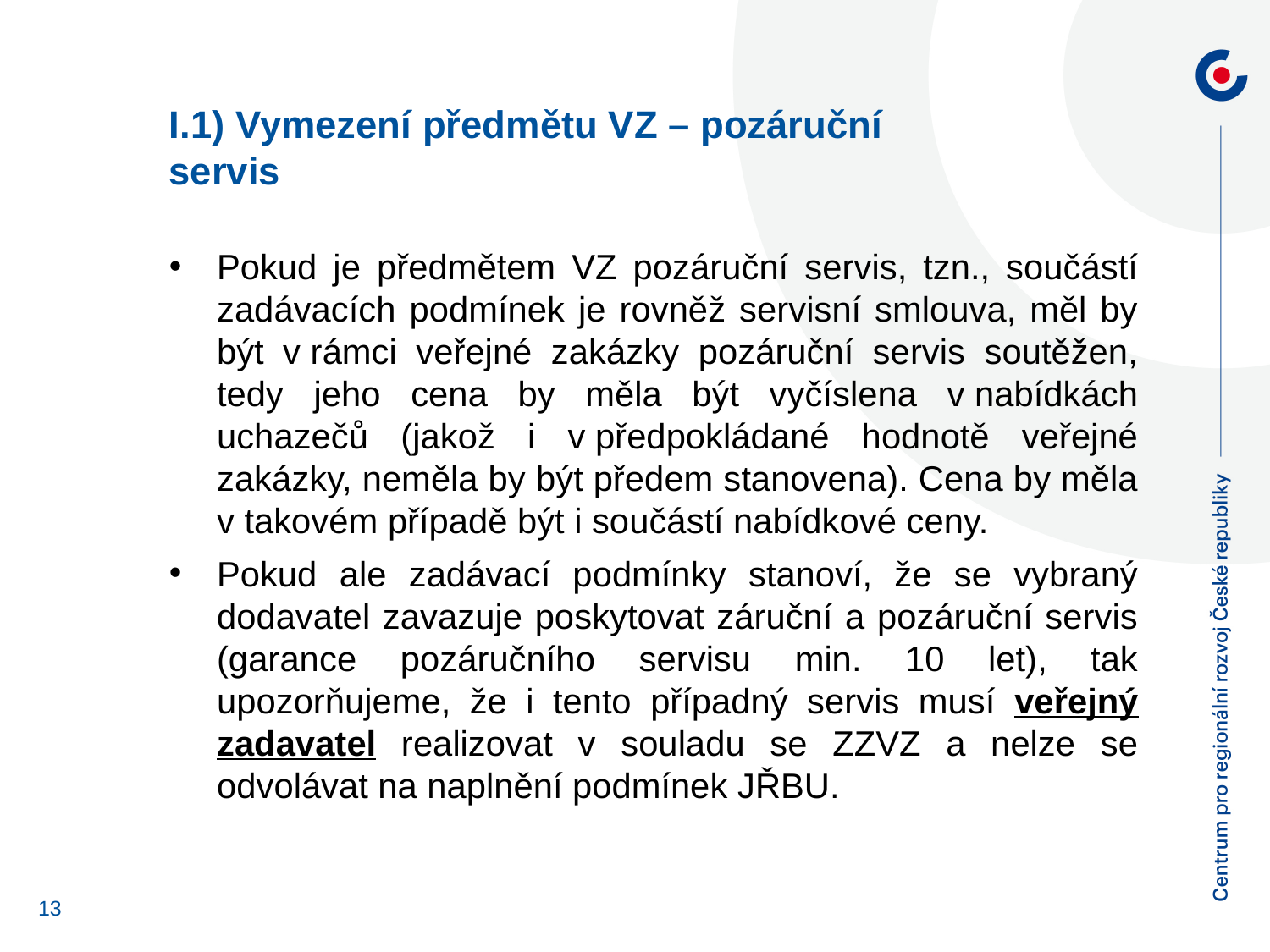

I.1) Vymezení předmětu VZ – pozáruční
servis
Pokud je předmětem VZ pozáruční servis, tzn., součástí zadávacích podmínek je rovněž servisní smlouva, měl by být v rámci veřejné zakázky pozáruční servis soutěžen, tedy jeho cena by měla být vyčíslena v nabídkách uchazečů (jakož i v předpokládané hodnotě veřejné zakázky, neměla by být předem stanovena). Cena by měla v takovém případě být i součástí nabídkové ceny.
Pokud ale zadávací podmínky stanoví, že se vybraný dodavatel zavazuje poskytovat záruční a pozáruční servis (garance pozáručního servisu min. 10 let), tak upozorňujeme, že i tento případný servis musí veřejný zadavatel realizovat v souladu se ZZVZ a nelze se odvolávat na naplnění podmínek JŘBU.

13